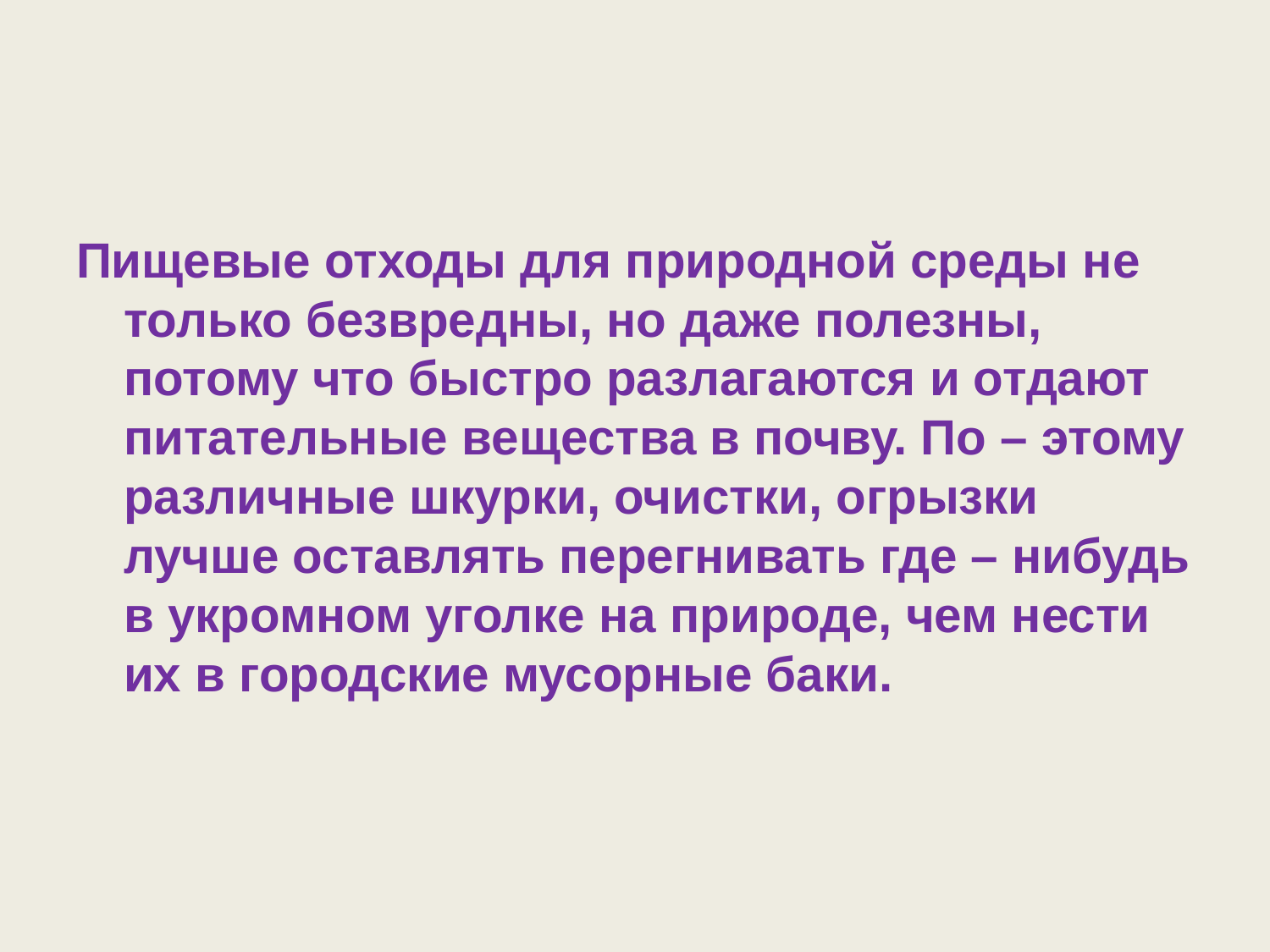

Пищевые отходы для природной среды не только безвредны, но даже полезны, потому что быстро разлагаются и отдают питательные вещества в почву. По – этому различные шкурки, очистки, огрызки лучше оставлять перегнивать где – нибудь в укромном уголке на природе, чем нести их в городские мусорные баки.